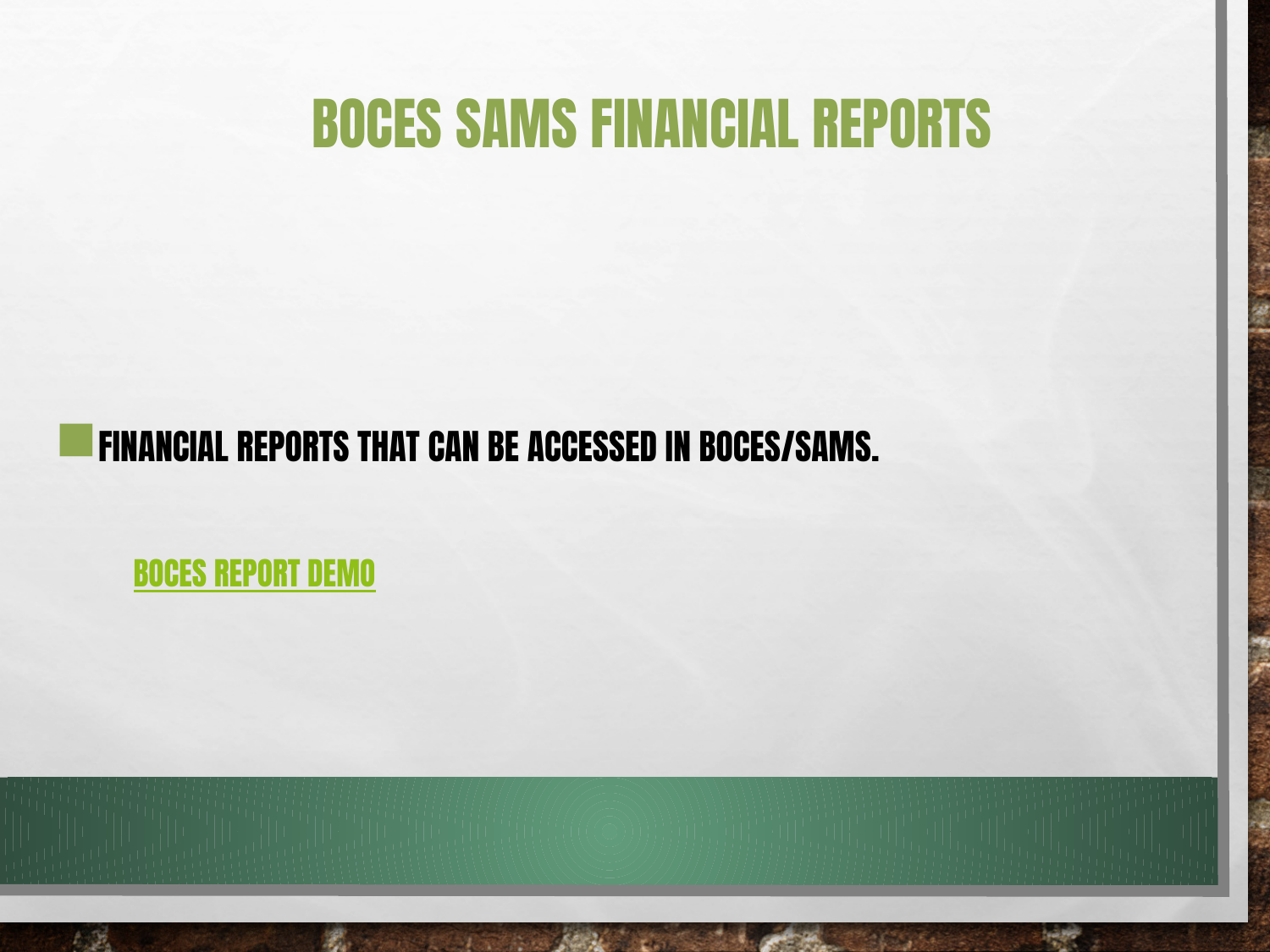

# BOCES SAMS Financial Reports
Financial reports that can be accessed in BOCES/SAMS.

  BOCES Report DEMO